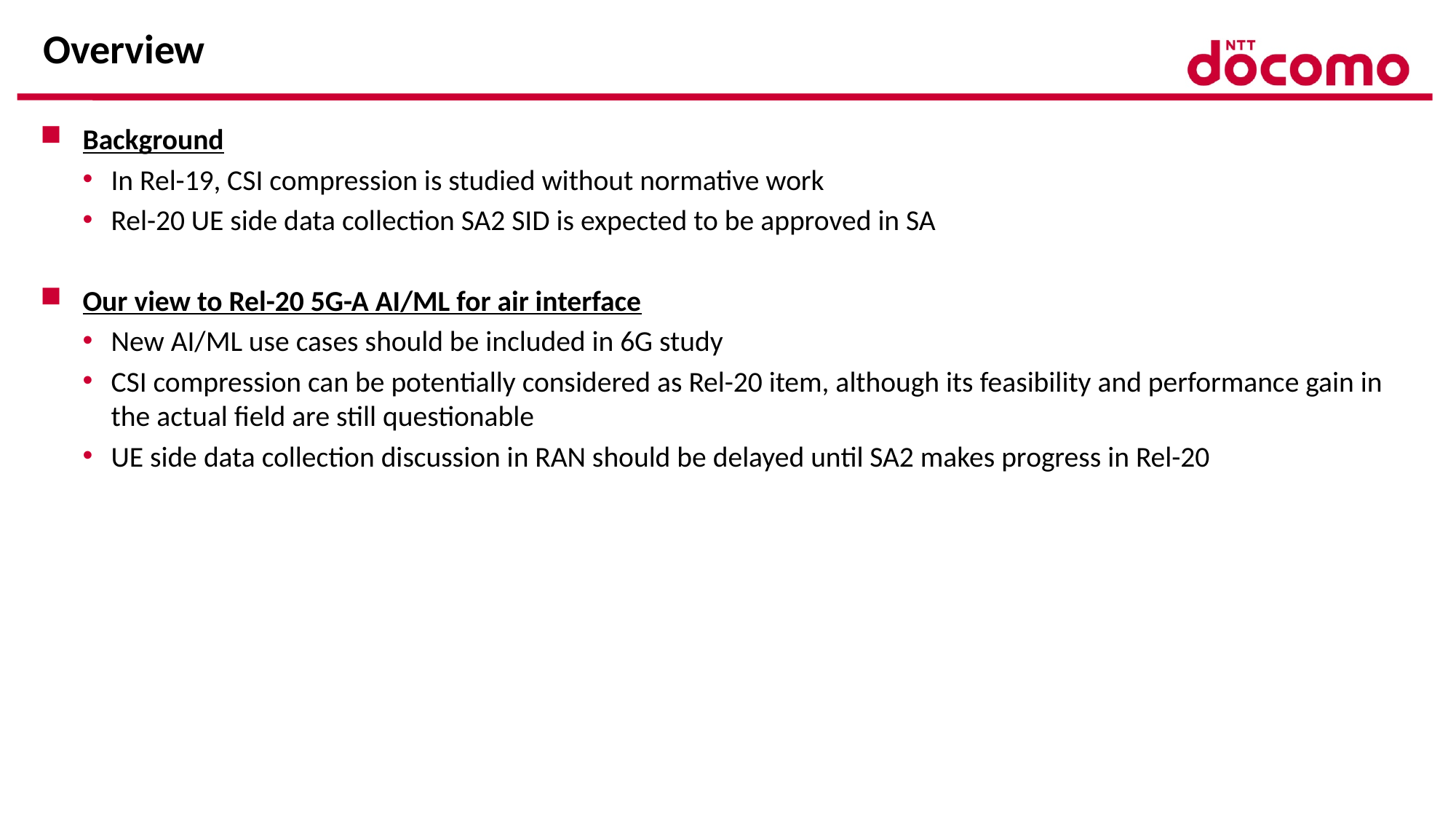

# Overview
Background
In Rel-19, CSI compression is studied without normative work
Rel-20 UE side data collection SA2 SID is expected to be approved in SA

Our view to Rel-20 5G-A AI/ML for air interface
New AI/ML use cases should be included in 6G study
CSI compression can be potentially considered as Rel-20 item, although its feasibility and performance gain in the actual field are still questionable
UE side data collection discussion in RAN should be delayed until SA2 makes progress in Rel-20